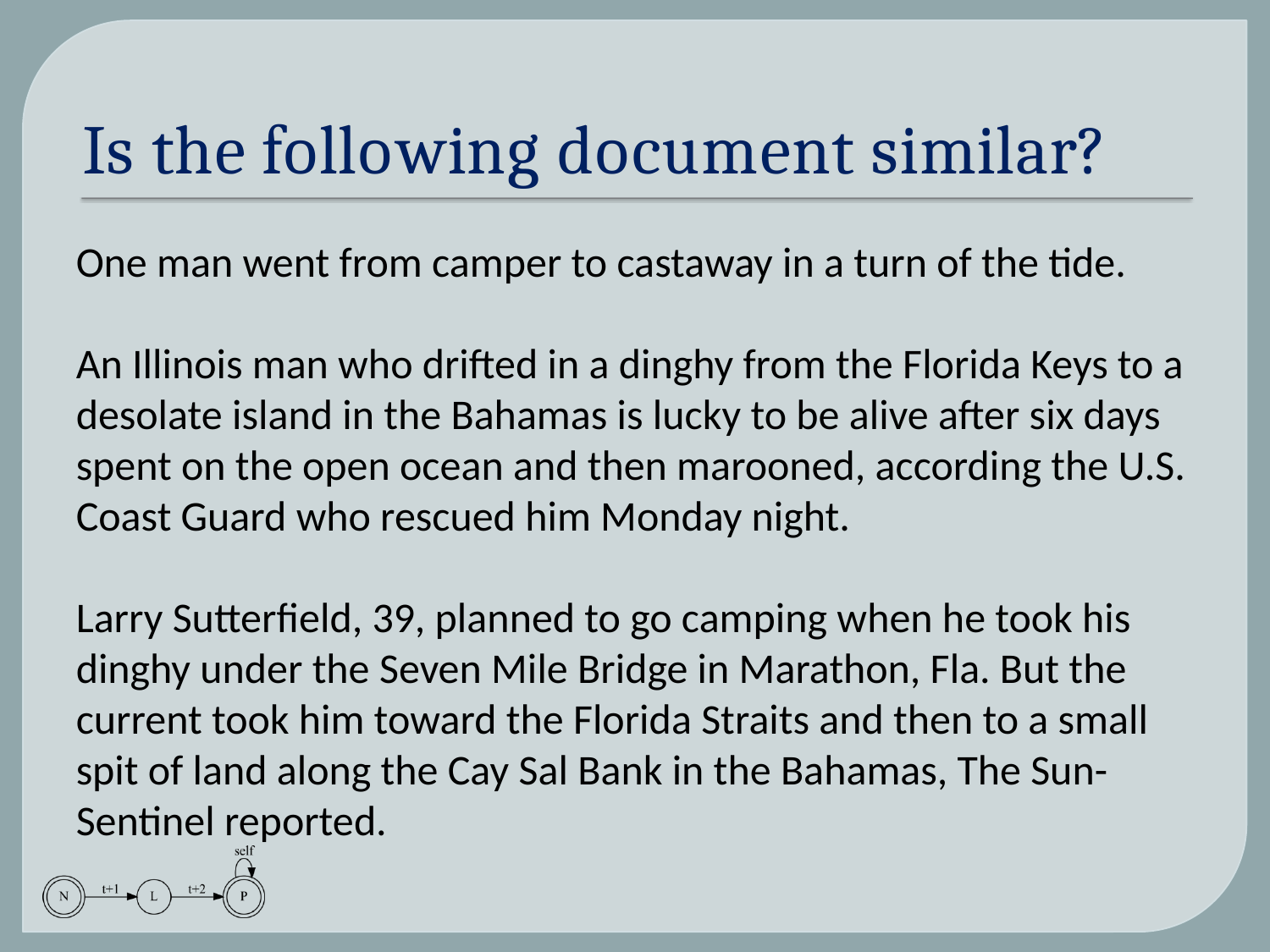

# Is the following document similar?
One man went from camper to castaway in a turn of the tide.

An Illinois man who drifted in a dinghy from the Florida Keys to a desolate island in the Bahamas is lucky to be alive after six days spent on the open ocean and then marooned, according the U.S. Coast Guard who rescued him Monday night.

Larry Sutterfield, 39, planned to go camping when he took his dinghy under the Seven Mile Bridge in Marathon, Fla. But the current took him toward the Florida Straits and then to a small spit of land along the Cay Sal Bank in the Bahamas, The Sun-Sentinel reported.